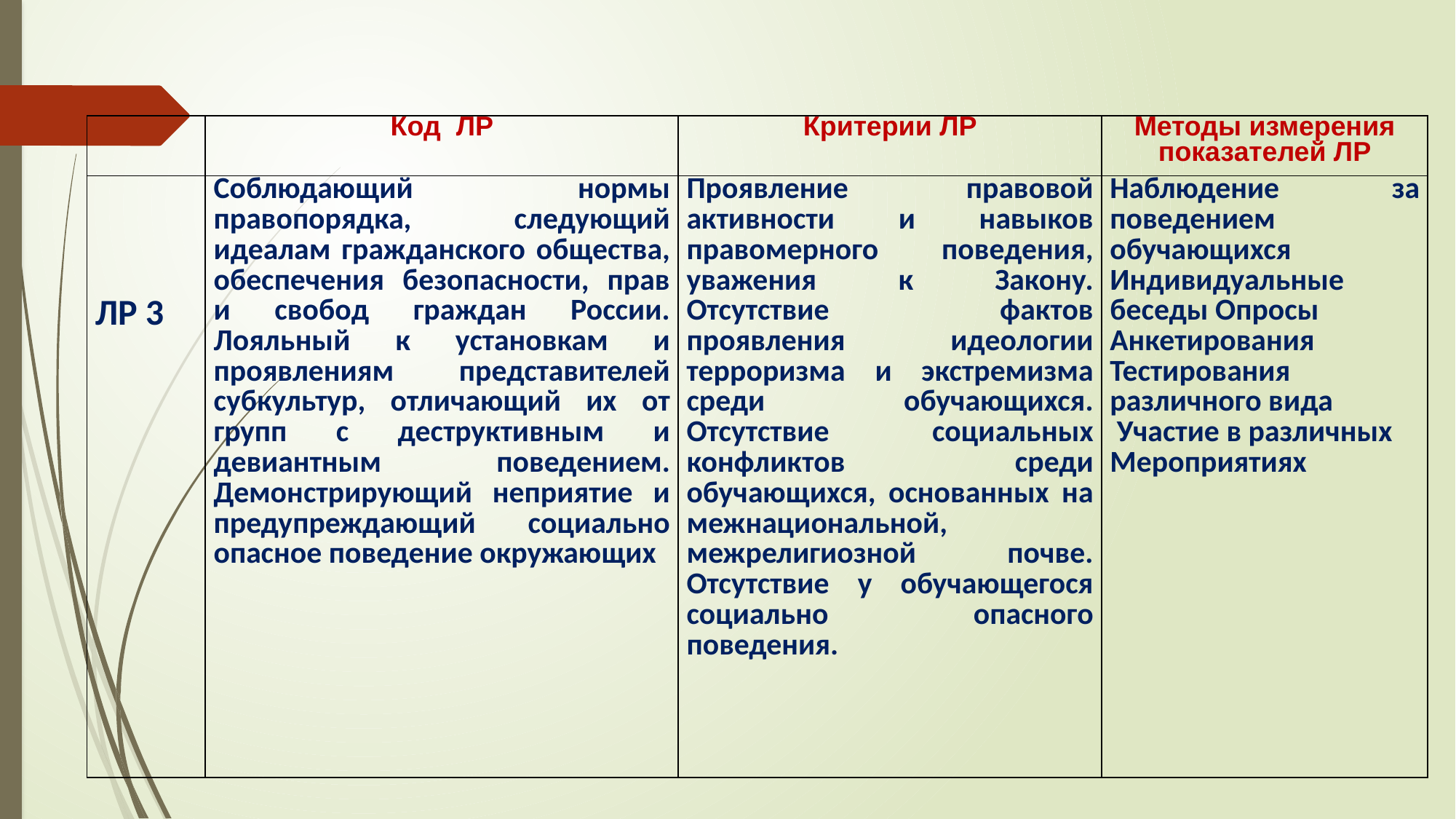

|  | Код ЛР | Критерии ЛР | Методы измерения показателей ЛР |
| --- | --- | --- | --- |
| ЛР 3 | Соблюдающий нормы правопорядка, следующий идеалам гражданского общества, обеспечения безопасности, прав и свобод граждан России. Лояльный к установкам и проявлениям представителей субкультур, отличающий их от групп с деструктивным и девиантным поведением. Демонстрирующий неприятие и предупреждающий социально опасное поведение окружающих | Проявление правовой активности и навыков правомерного поведения, уважения к Закону. Отсутствие фактов проявления идеологии терроризма и экстремизма среди обучающихся. Отсутствие социальных конфликтов среди обучающихся, основанных на межнациональной, межрелигиозной почве. Отсутствие у обучающегося социально опасного поведения. | Наблюдение за поведением обучающихся Индивидуальные беседы Опросы Анкетирования Тестирования различного вида Участие в различных Мероприятиях |